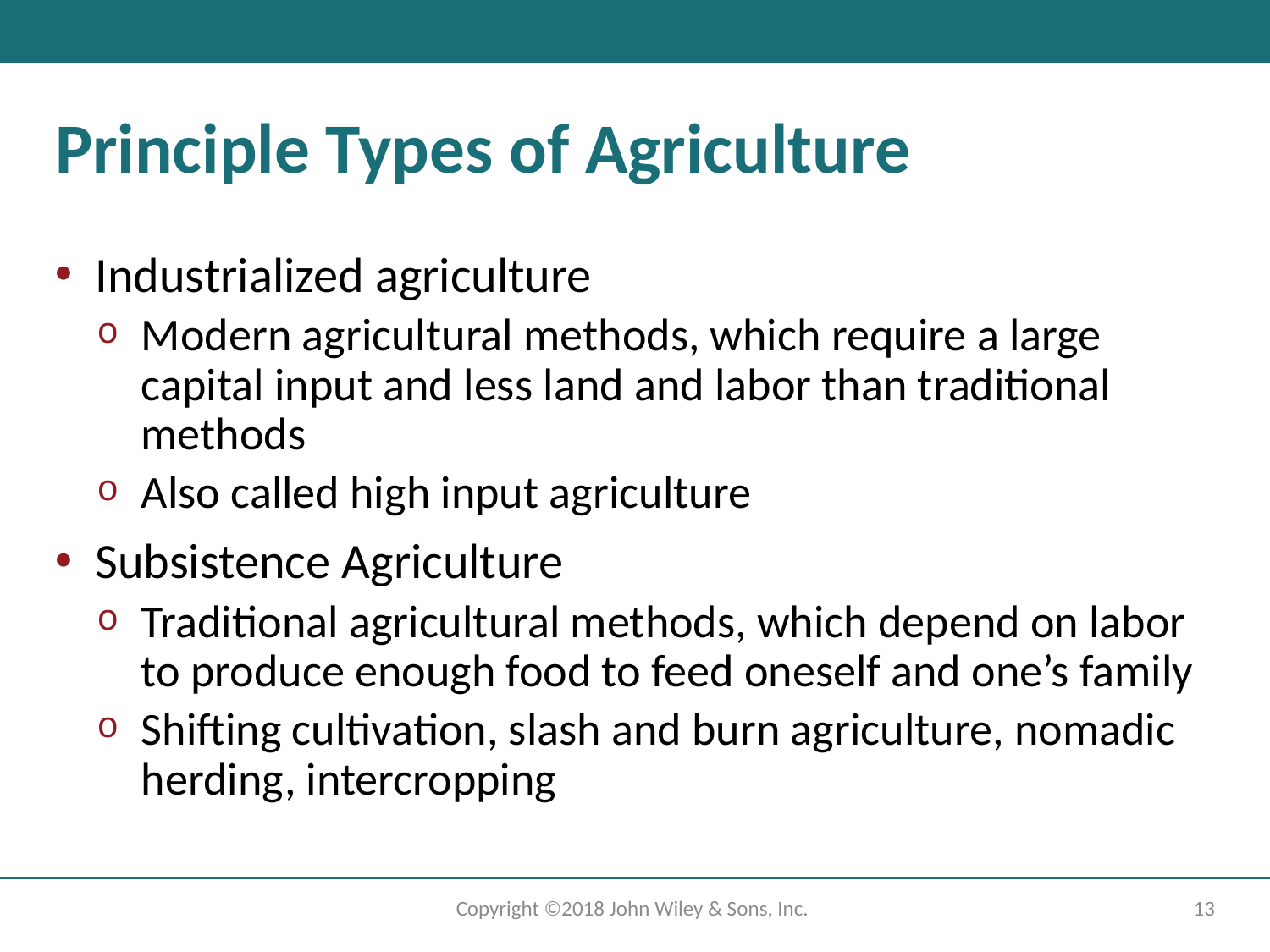

# Principle Types of Agriculture
Industrialized agriculture
Modern agricultural methods, which require a large capital input and less land and labor than traditional methods
Also called high input agriculture
Subsistence Agriculture
Traditional agricultural methods, which depend on labor to produce enough food to feed oneself and one’s family
Shifting cultivation, slash and burn agriculture, nomadic herding, intercropping
Copyright ©2018 John Wiley & Sons, Inc.
13